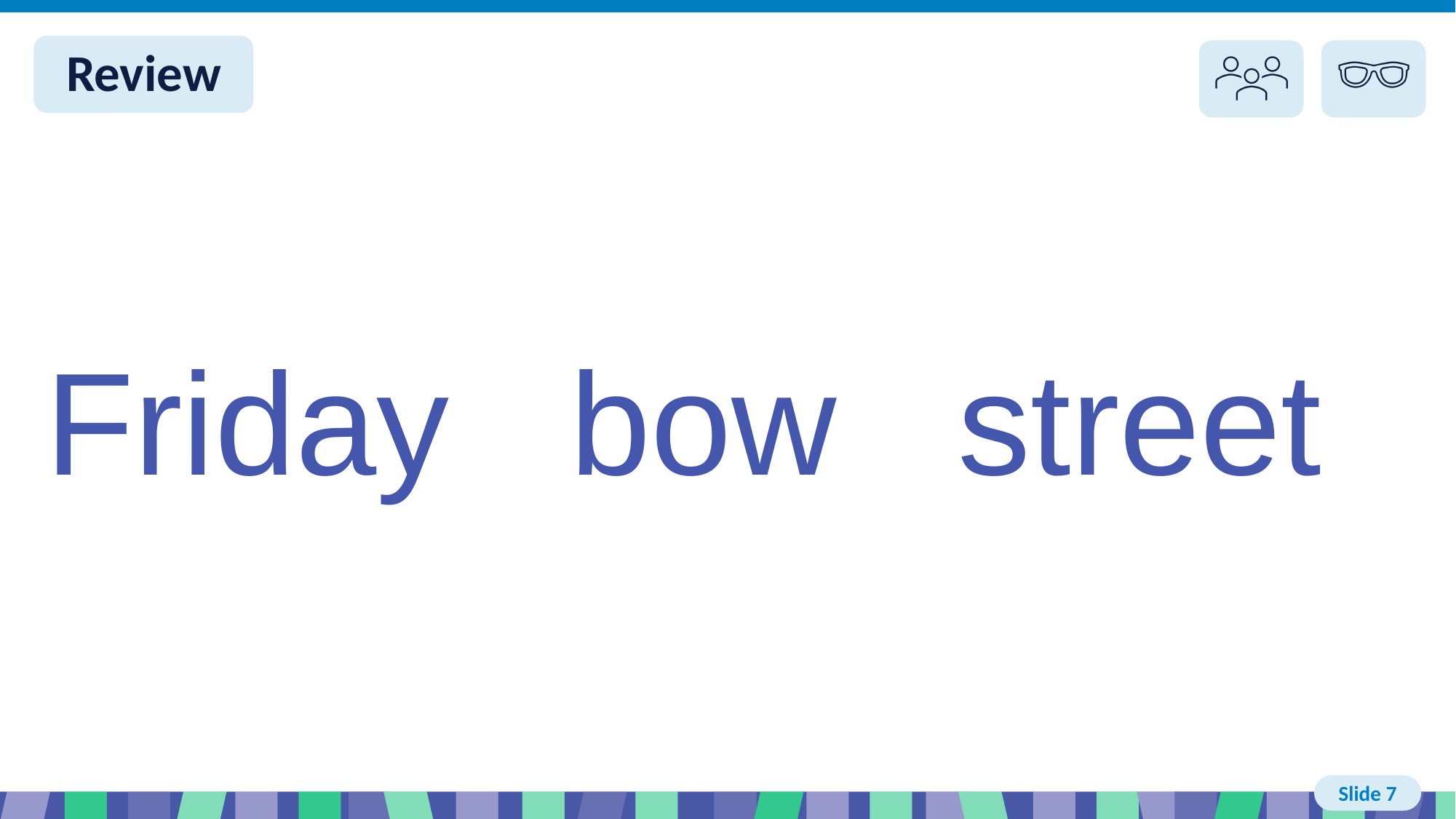

# Slide 7 Review You do
Friday   bow   street